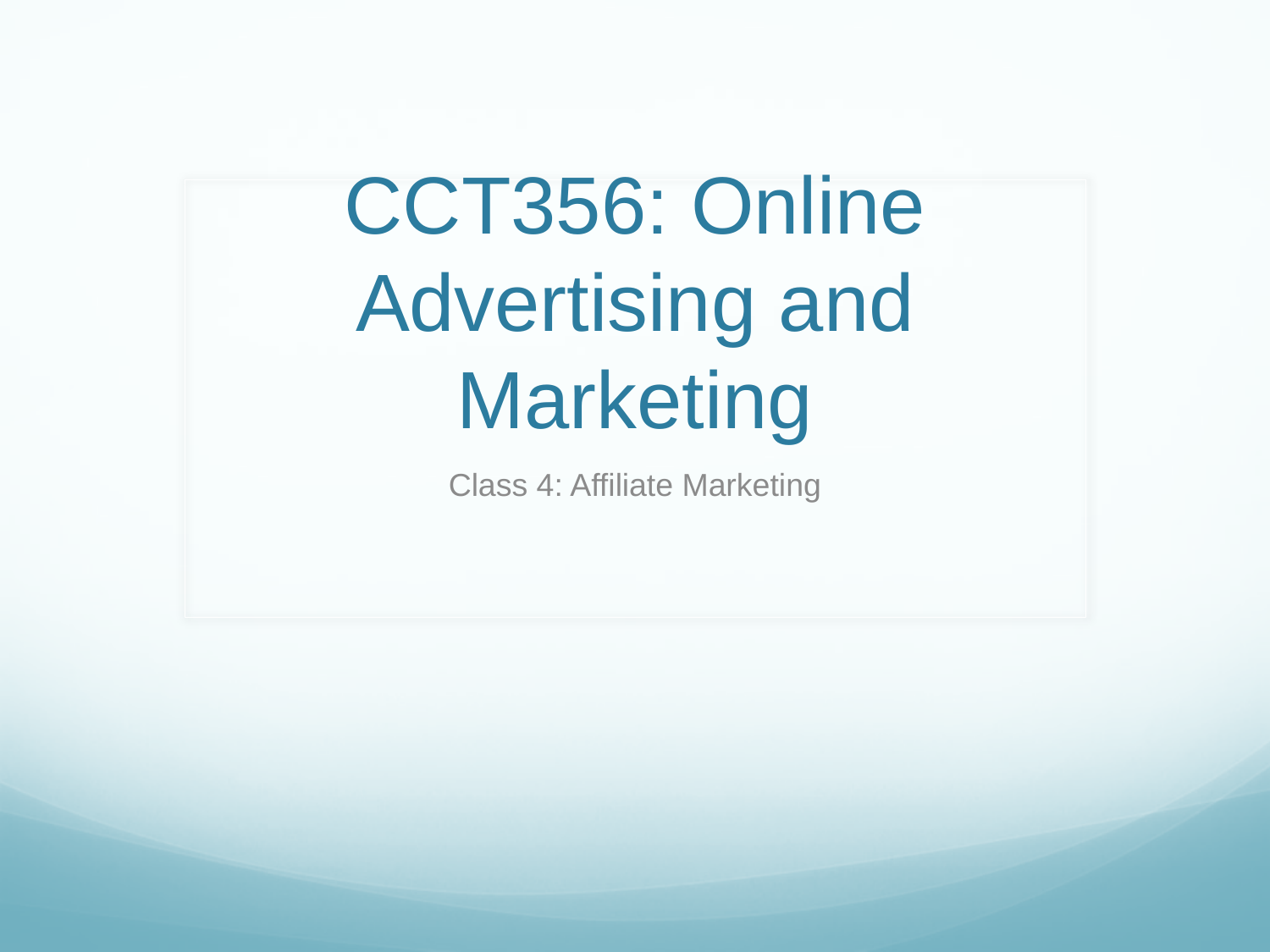

# CCT356: Online Advertising and Marketing
Class 4: Affiliate Marketing